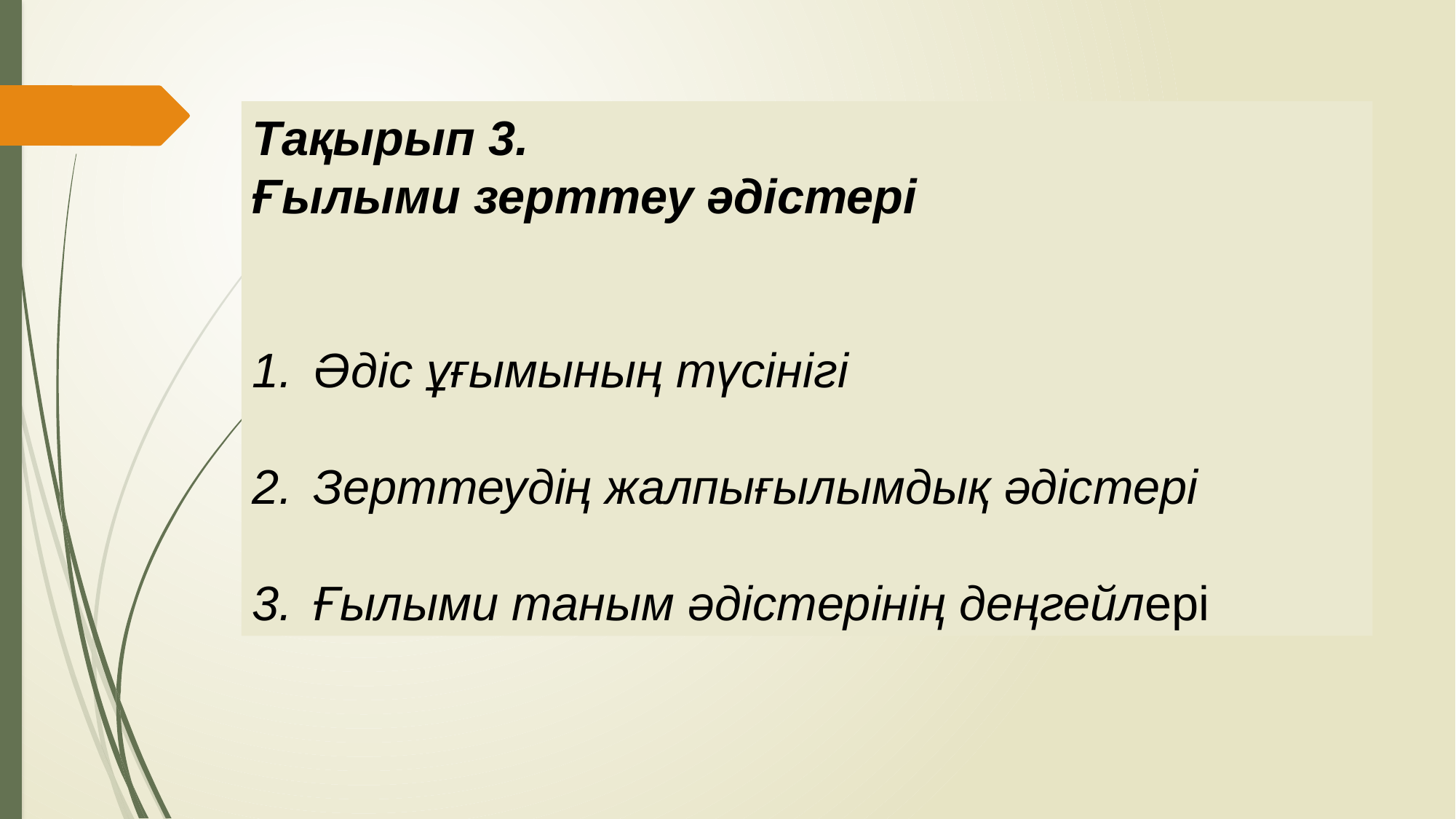

Тақырып 3.
Ғылыми зерттеу әдістері

Әдіс ұғымының түсінігі

Зерттеудің жалпығылымдық әдістері

Ғылыми таным әдістерінің деңгейлері